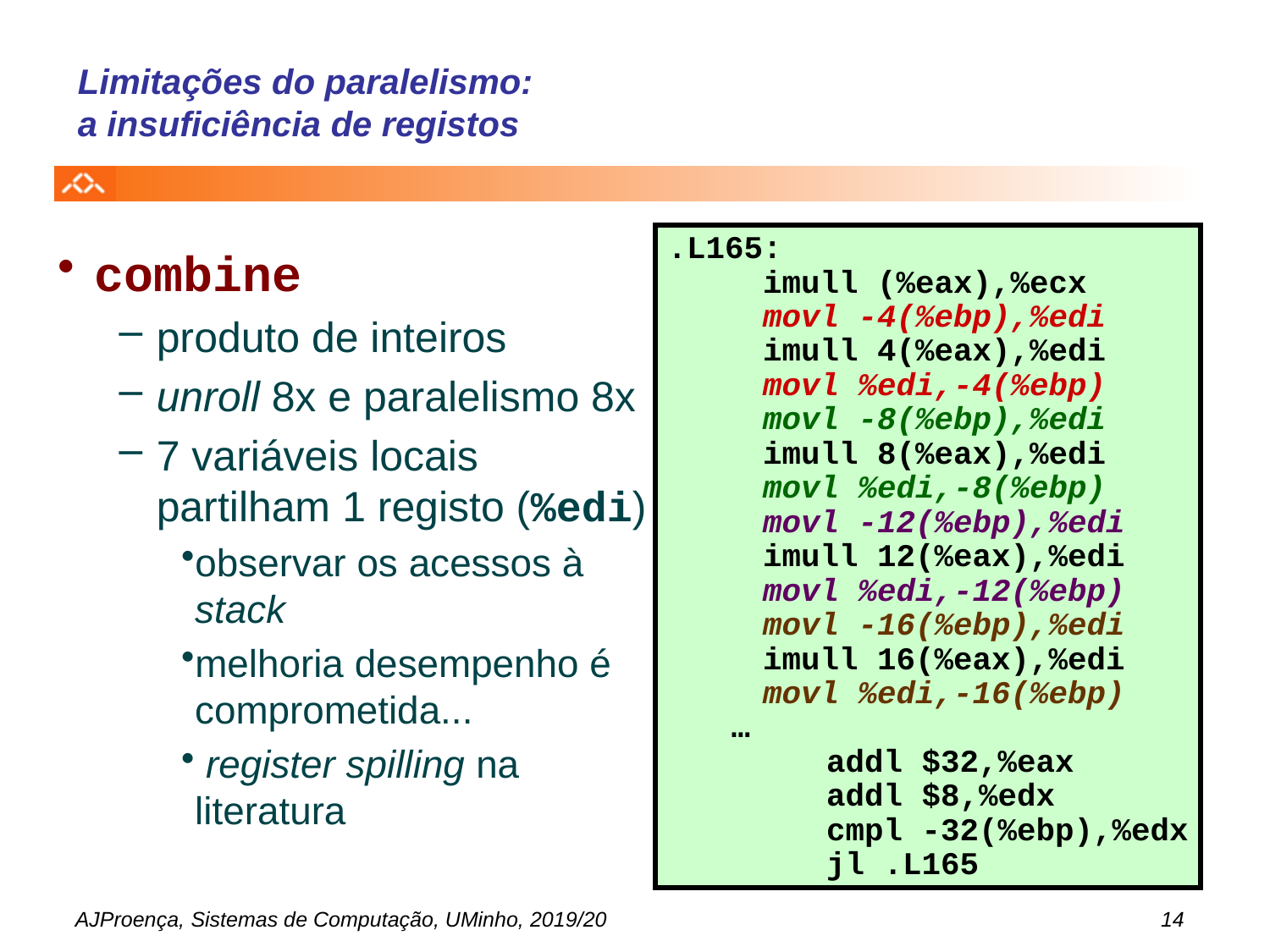

# Limitações do paralelismo: a insuficiência de registos
.L165:
	imull (%eax),%ecx
	movl -4(%ebp),%edi
	imull 4(%eax),%edi
	movl %edi,-4(%ebp)
	movl -8(%ebp),%edi
	imull 8(%eax),%edi
	movl %edi,-8(%ebp)
	movl -12(%ebp),%edi
	imull 12(%eax),%edi
	movl %edi,-12(%ebp)
	movl -16(%ebp),%edi
	imull 16(%eax),%edi
	movl %edi,-16(%ebp)
…
	addl $32,%eax
	addl $8,%edx
	cmpl -32(%ebp),%edx
	jl .L165
combine
produto de inteiros
unroll 8x e paralelismo 8x
7 variáveis locais partilham 1 registo (%edi)
observar os acessos à stack
melhoria desempenho é comprometida...
 register spilling na literatura